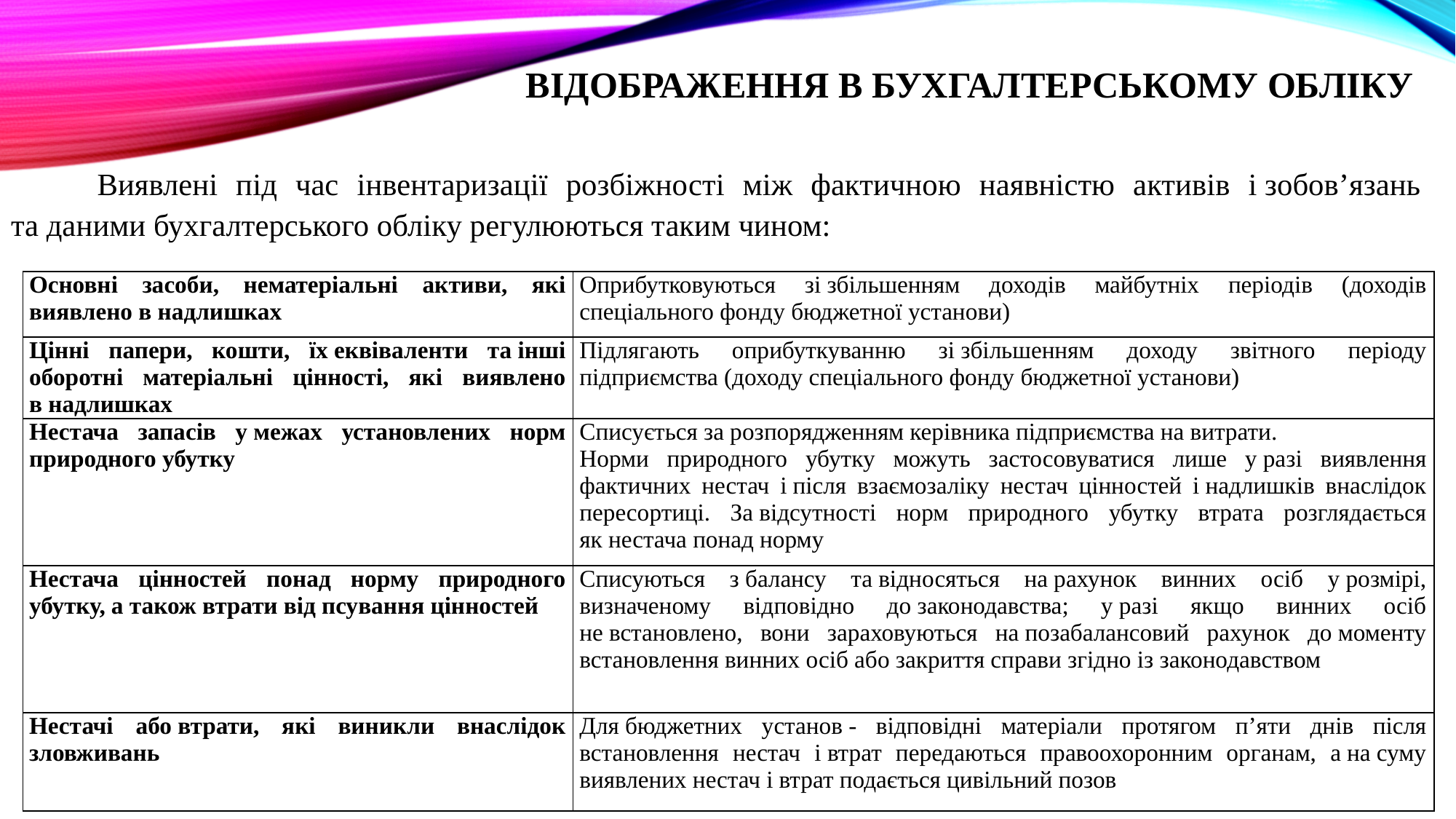

# Відображення в бухгалтерському обліку
	Виявлені під час інвентаризації розбіжності між фактичною наявністю активів і зобов’язань та даними бухгалтерського обліку регулюються таким чином:

| Основні засоби, нематеріальні активи, які виявлено в надлишках | Оприбутковуються зі збільшенням доходів майбутніх періодів (доходів спеціального фонду бюджетної установи) |
| --- | --- |
| Цінні папери, кошти, їх еквіваленти та інші оборотні матеріальні цінності, які виявлено в надлишках | Підлягають оприбуткуванню зі збільшенням доходу звітного періоду підприємства (доходу спеціального фонду бюджетної установи) |
| Нестача запасів у межах установлених норм природного убутку | Списується за розпорядженням керівника підприємства на витрати. Норми природного убутку можуть застосовуватися лише у разі виявлення фактичних нестач і після взаємозаліку нестач цінностей і надлишків внаслідок пересортиці. За відсутності норм природного убутку втрата розглядається як нестача понад норму |
| Нестача цінностей понад норму природного убутку, а також втрати від псування цінностей | Списуються з балансу та відносяться на рахунок винних осіб у розмірі, визначеному відповідно до законодавства; у разі якщо винних осіб не встановлено, вони зараховуються на позабалансовий рахунок до моменту встановлення винних осіб або закриття справи згідно із законодавством |
| Нестачі або втрати, які виникли внаслідок зловживань | Для бюджетних установ - відповідні матеріали протягом п’яти днів після встановлення нестач і втрат передаються правоохоронним органам, а на суму виявлених нестач і втрат подається цивільний позов |